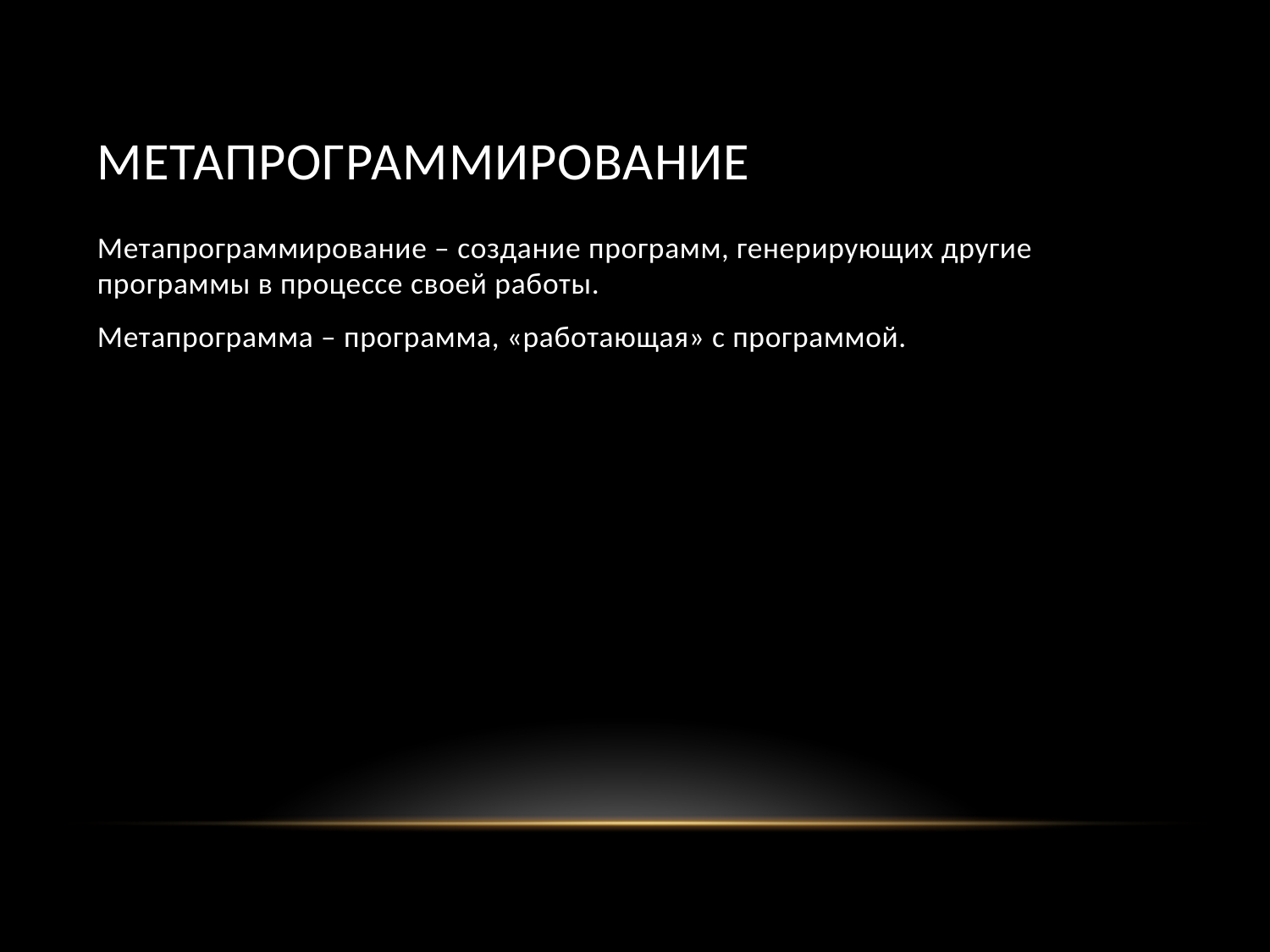

# Метапрограммирование
Метапрограммирование – создание программ, генерирующих другие программы в процессе своей работы.
Метапрограмма – программа, «работающая» с программой.